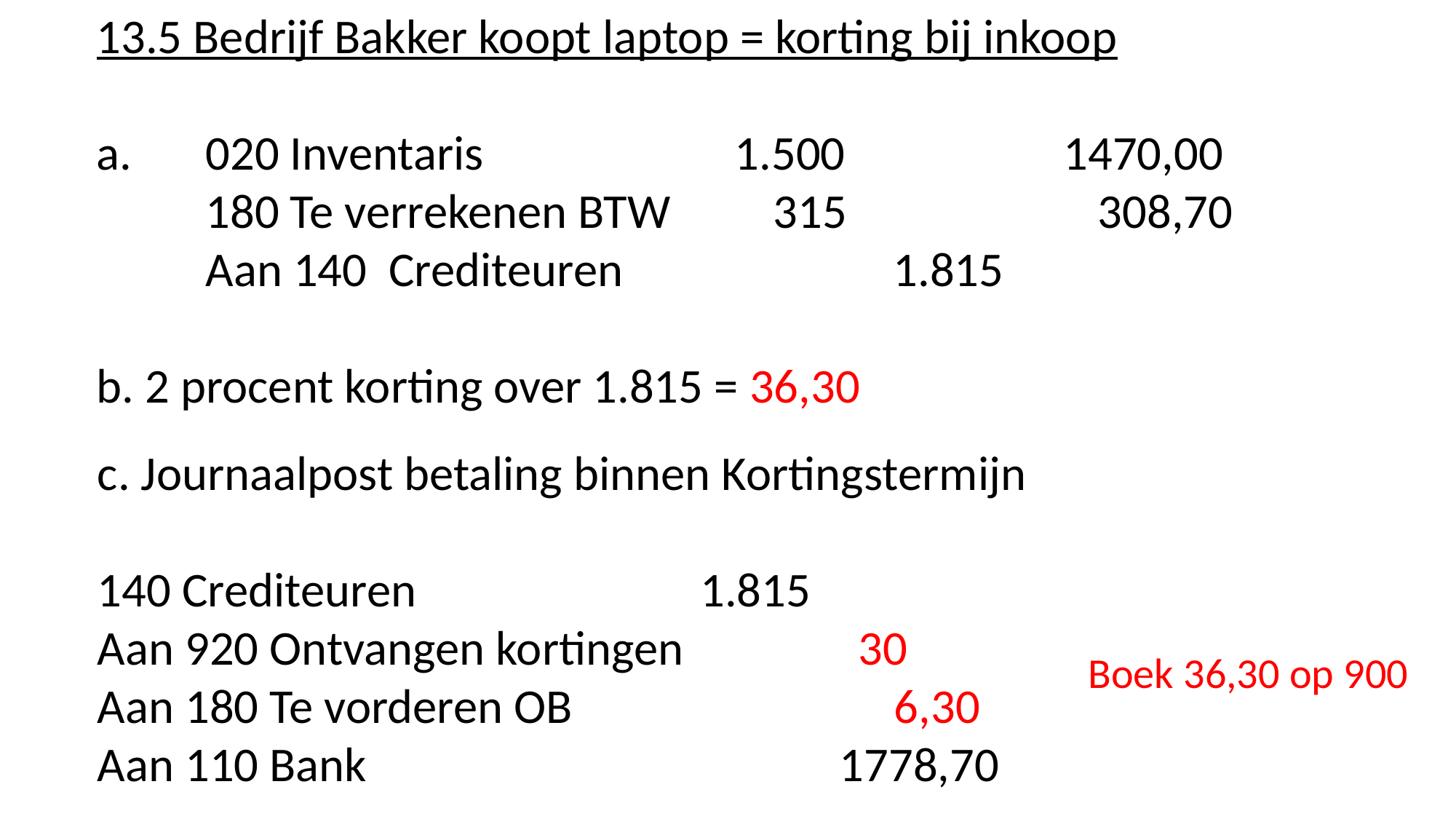

13.5 Bedrijf Bakker koopt laptop = korting bij inkoop

a.	020 Inventaris                       1.500                    1470,00
	180 Te verrekenen BTW	  315                       308,70
     	Aan 140  Crediteuren		             1.815

b. 2 procent korting over 1.815 = 36,30

c. Journaalpost betaling binnen Kortingstermijn
140 Crediteuren                          1.815
Aan 920 Ontvangen kortingen                30
Aan 180 Te vorderen OB   		             6,30
Aan 110 Bank     			                  1778,70
Boek 36,30 op 900